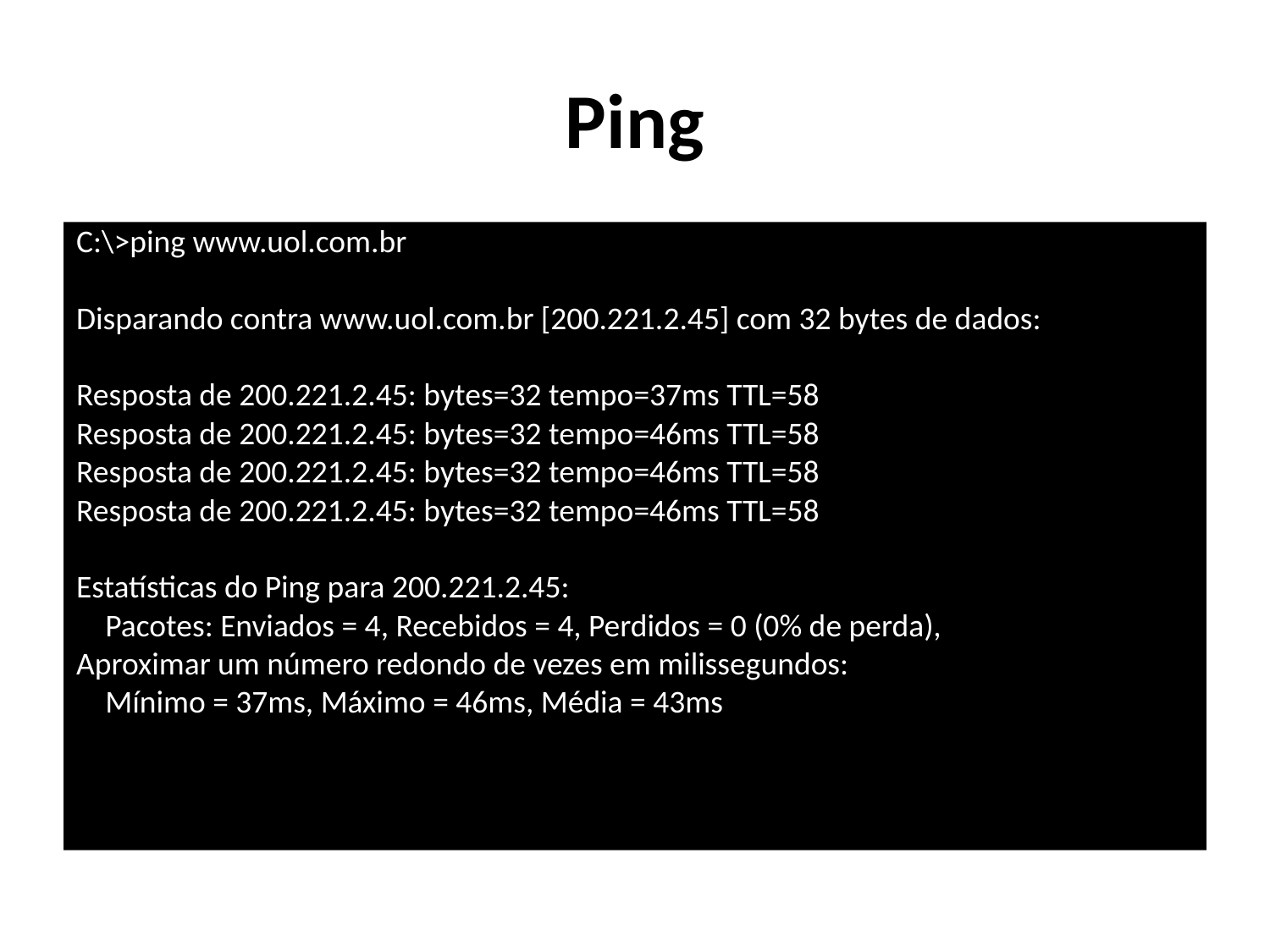

Ping
C:\>ping www.uol.com.br

Disparando contra www.uol.com.br [200.221.2.45] com 32 bytes de dados:

Resposta de 200.221.2.45: bytes=32 tempo=37ms TTL=58
Resposta de 200.221.2.45: bytes=32 tempo=46ms TTL=58
Resposta de 200.221.2.45: bytes=32 tempo=46ms TTL=58
Resposta de 200.221.2.45: bytes=32 tempo=46ms TTL=58

Estatísticas do Ping para 200.221.2.45:
    Pacotes: Enviados = 4, Recebidos = 4, Perdidos = 0 (0% de perda),
Aproximar um número redondo de vezes em milissegundos:
    Mínimo = 37ms, Máximo = 46ms, Média = 43ms